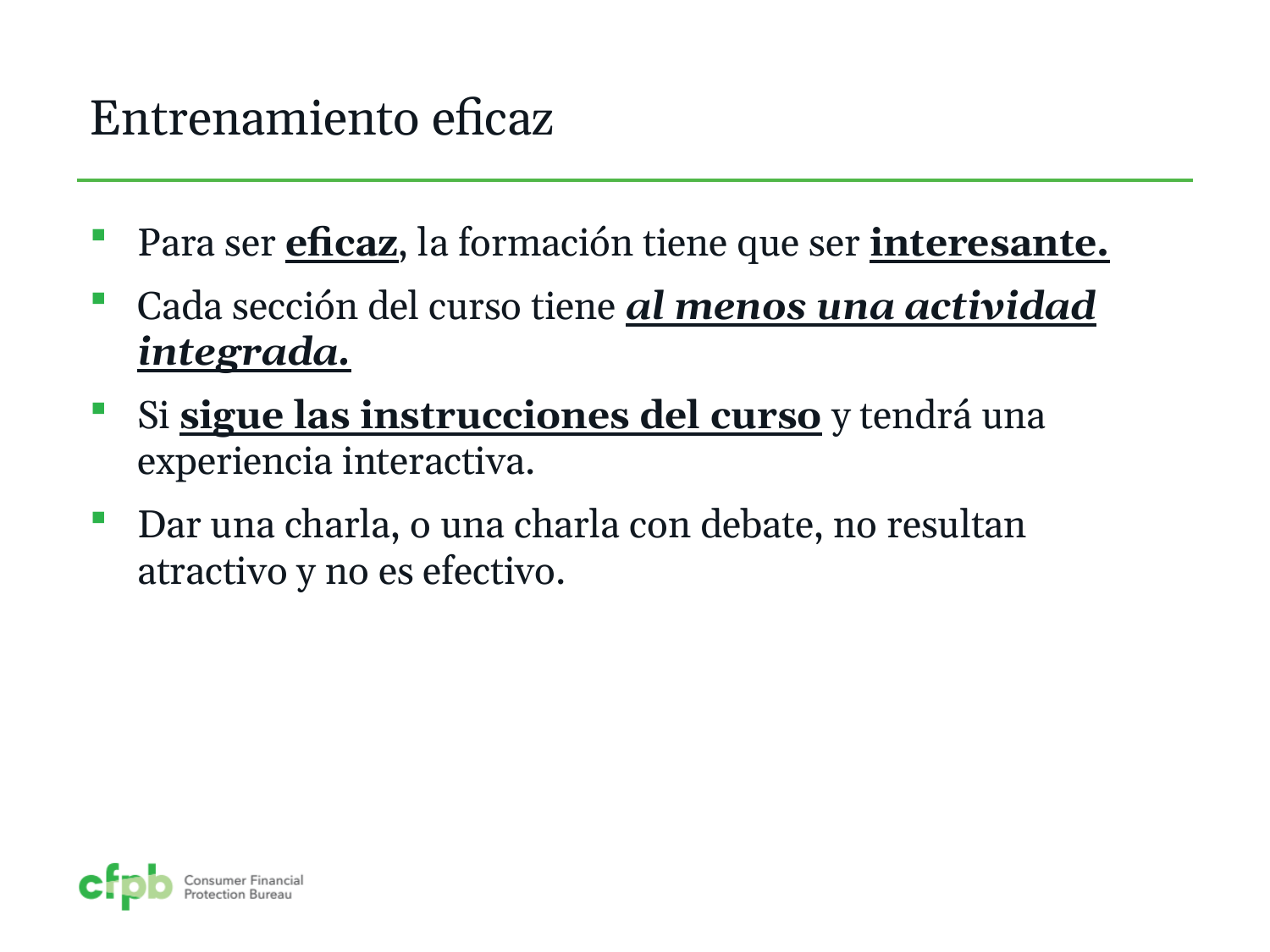

# Entrenamiento eficaz
Para ser eficaz, la formación tiene que ser interesante.
Cada sección del curso tiene al menos una actividad integrada.
Si sigue las instrucciones del curso y tendrá una experiencia interactiva.
Dar una charla, o una charla con debate, no resultan atractivo y no es efectivo.